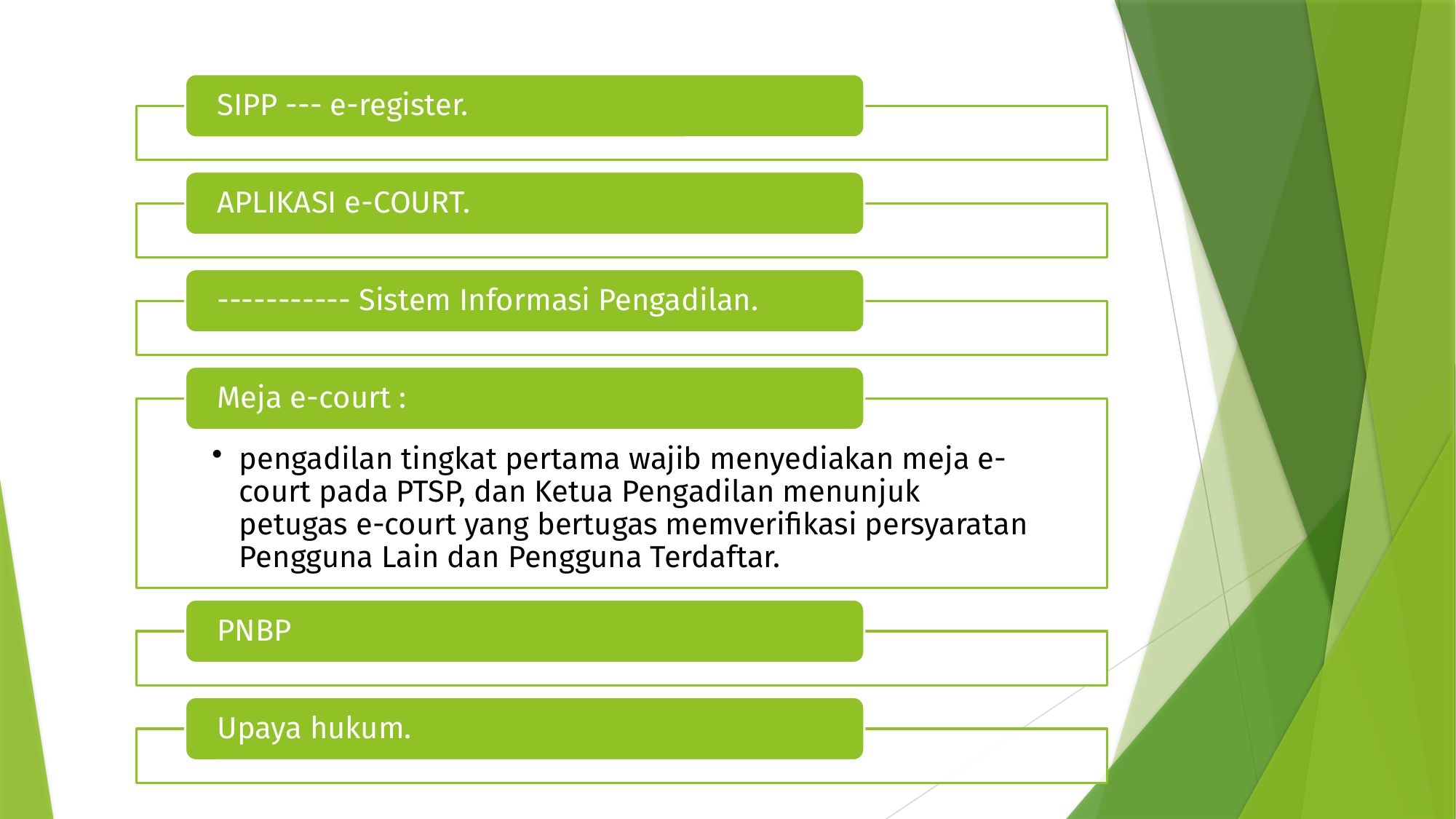

SIPP --- e-register.
APLIKASI e-COURT.
----------- Sistem Informasi Pengadilan.
pengadilan tingkat pertama wajib menyediakan meja e-court pada PTSP, dan Ketua Pengadilan menunjuk petugas e-court yang bertugas memverifikasi persyaratan Pengguna Lain dan Pengguna Terdaftar.
Meja e-court :
PNBP
Upaya hukum.